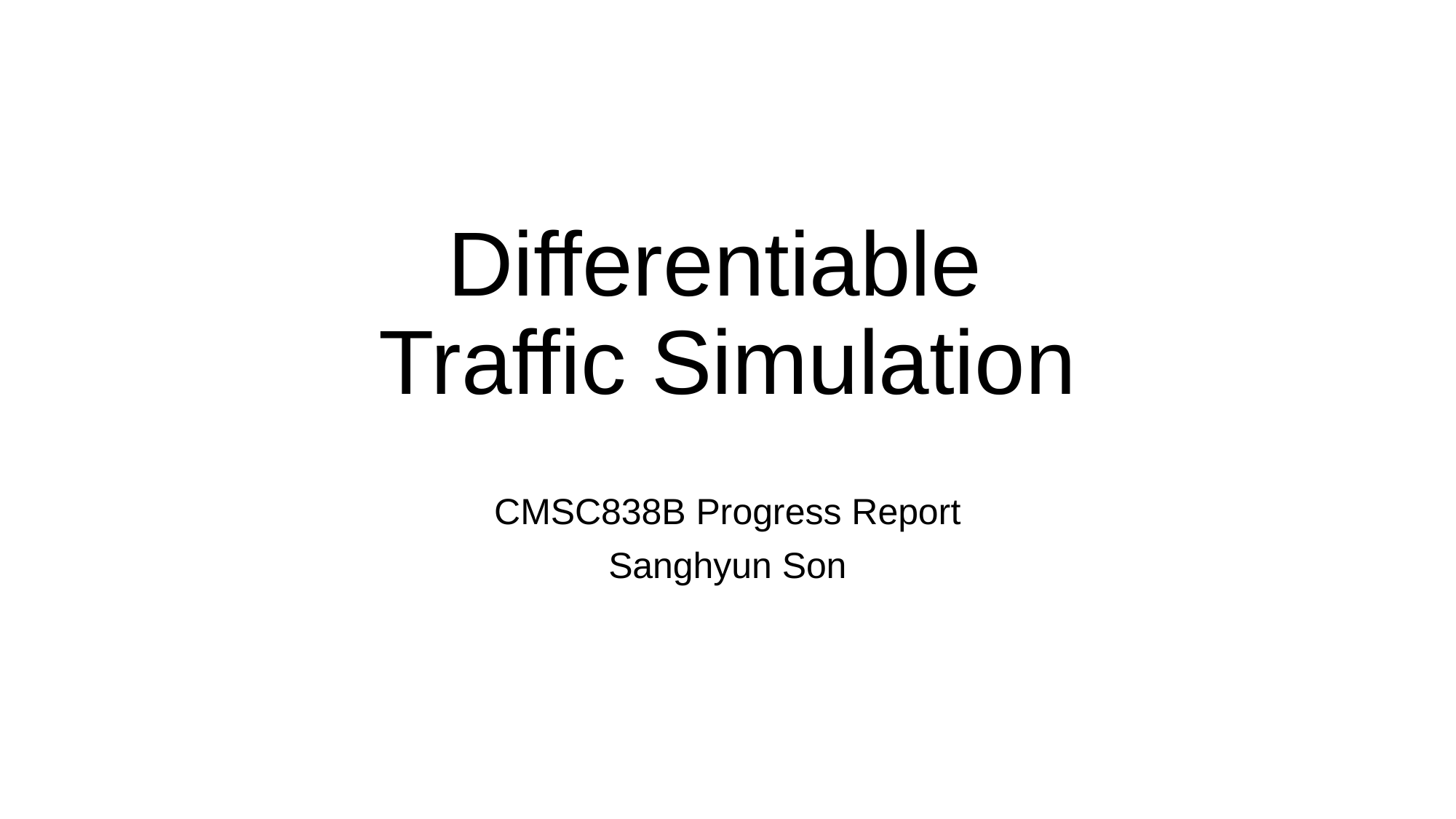

# Differentiable Traffic Simulation
CMSC838B Progress Report
Sanghyun Son